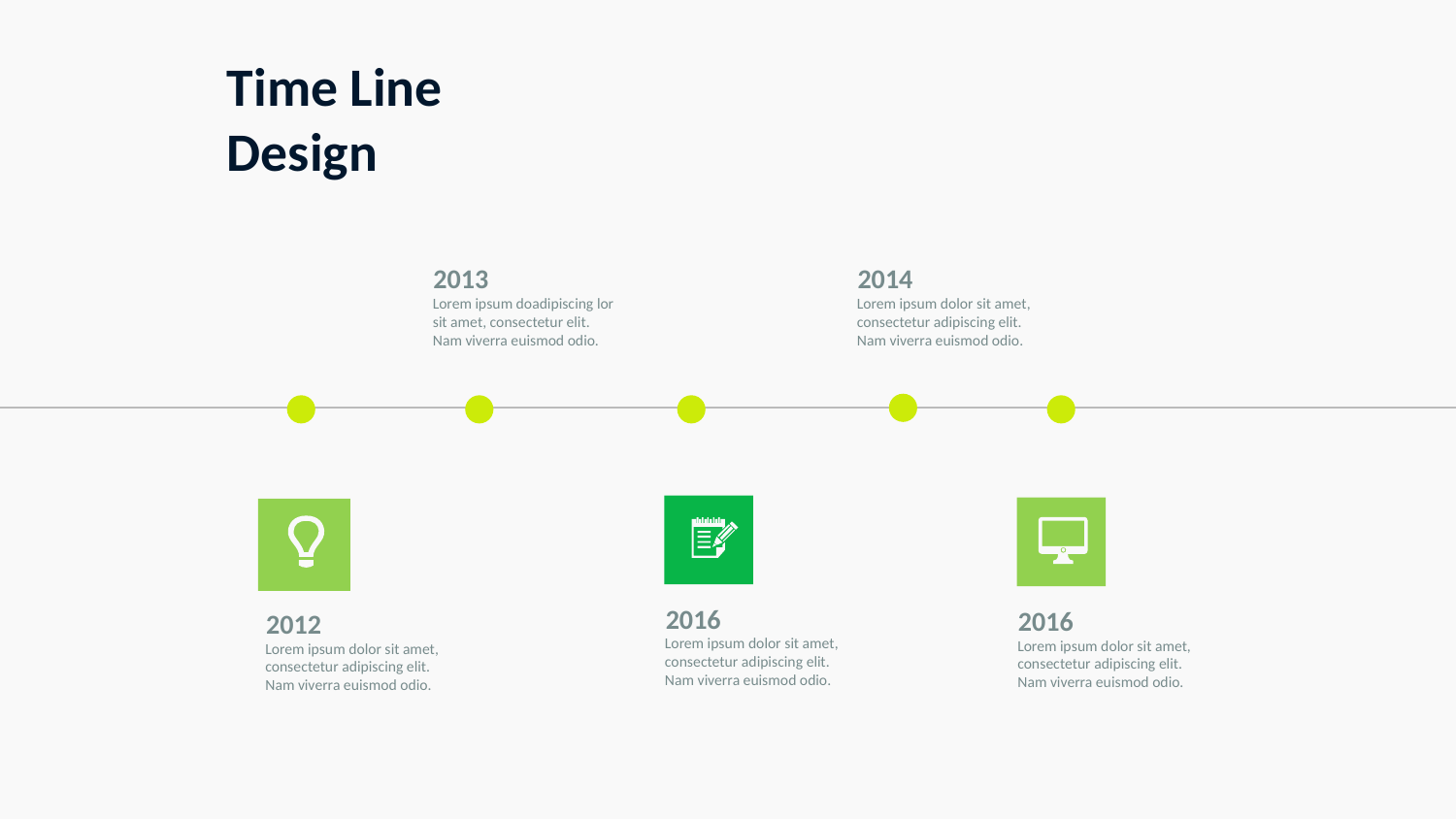

Time Line Design
2014
Lorem ipsum dolor sit amet, consectetur adipiscing elit. Nam viverra euismod odio.
2013
Lorem ipsum doadipiscing lor sit amet, consectetur elit. Nam viverra euismod odio.

2016
Lorem ipsum dolor sit amet, consectetur adipiscing elit. Nam viverra euismod odio.
2016
Lorem ipsum dolor sit amet, consectetur adipiscing elit. Nam viverra euismod odio.
2012
Lorem ipsum dolor sit amet, consectetur adipiscing elit. Nam viverra euismod odio.